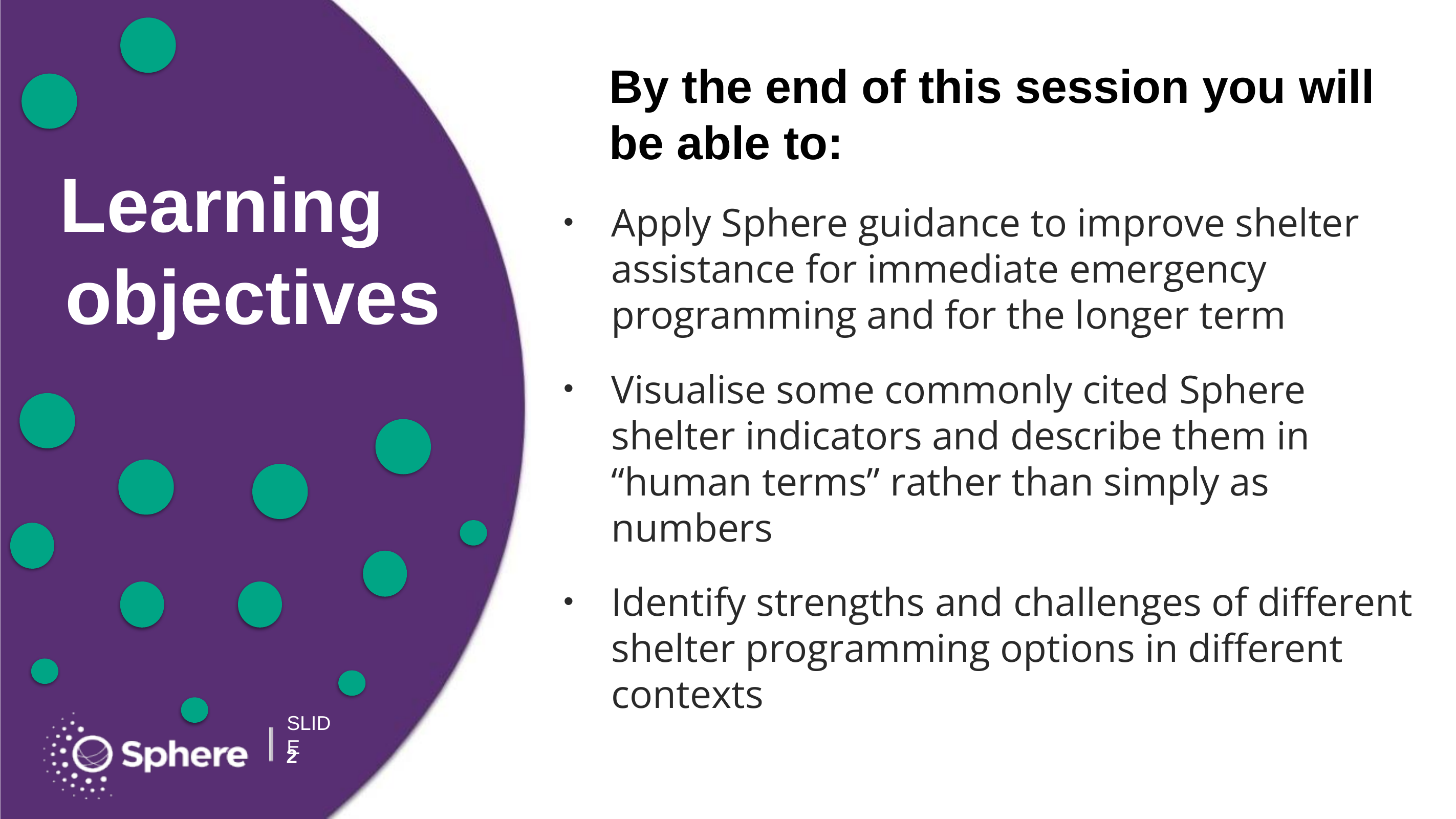

# By the end of this session you will be able to:
Apply Sphere guidance to improve shelter assistance for immediate emergency programming and for the longer term
Visualise some commonly cited Sphere shelter indicators and describe them in “human terms” rather than simply as numbers
Identify strengths and challenges of different shelter programming options in different contexts
2